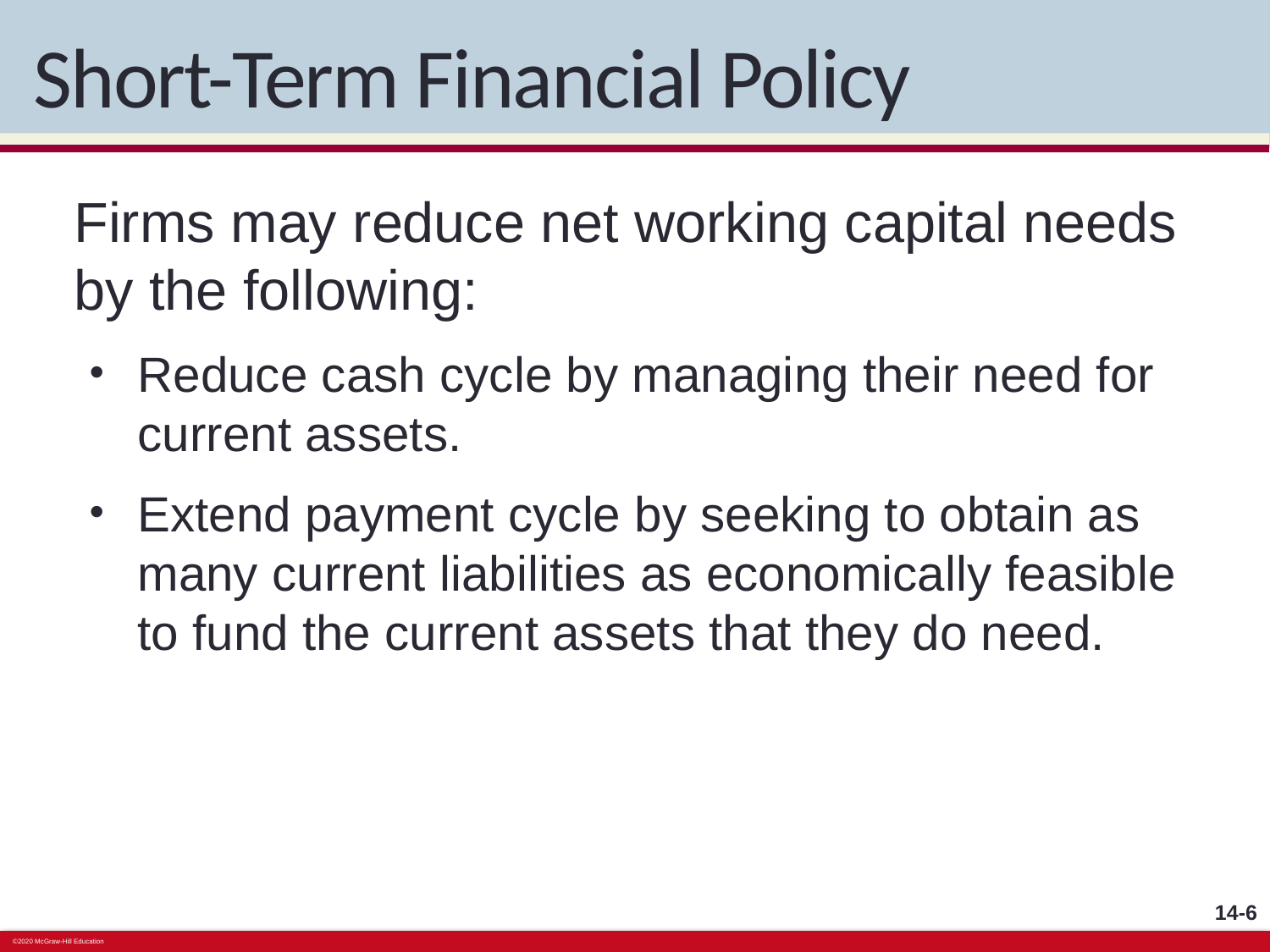

# Short-Term Financial Policy
Firms may reduce net working capital needs by the following:
Reduce cash cycle by managing their need for current assets.
Extend payment cycle by seeking to obtain as many current liabilities as economically feasible to fund the current assets that they do need.